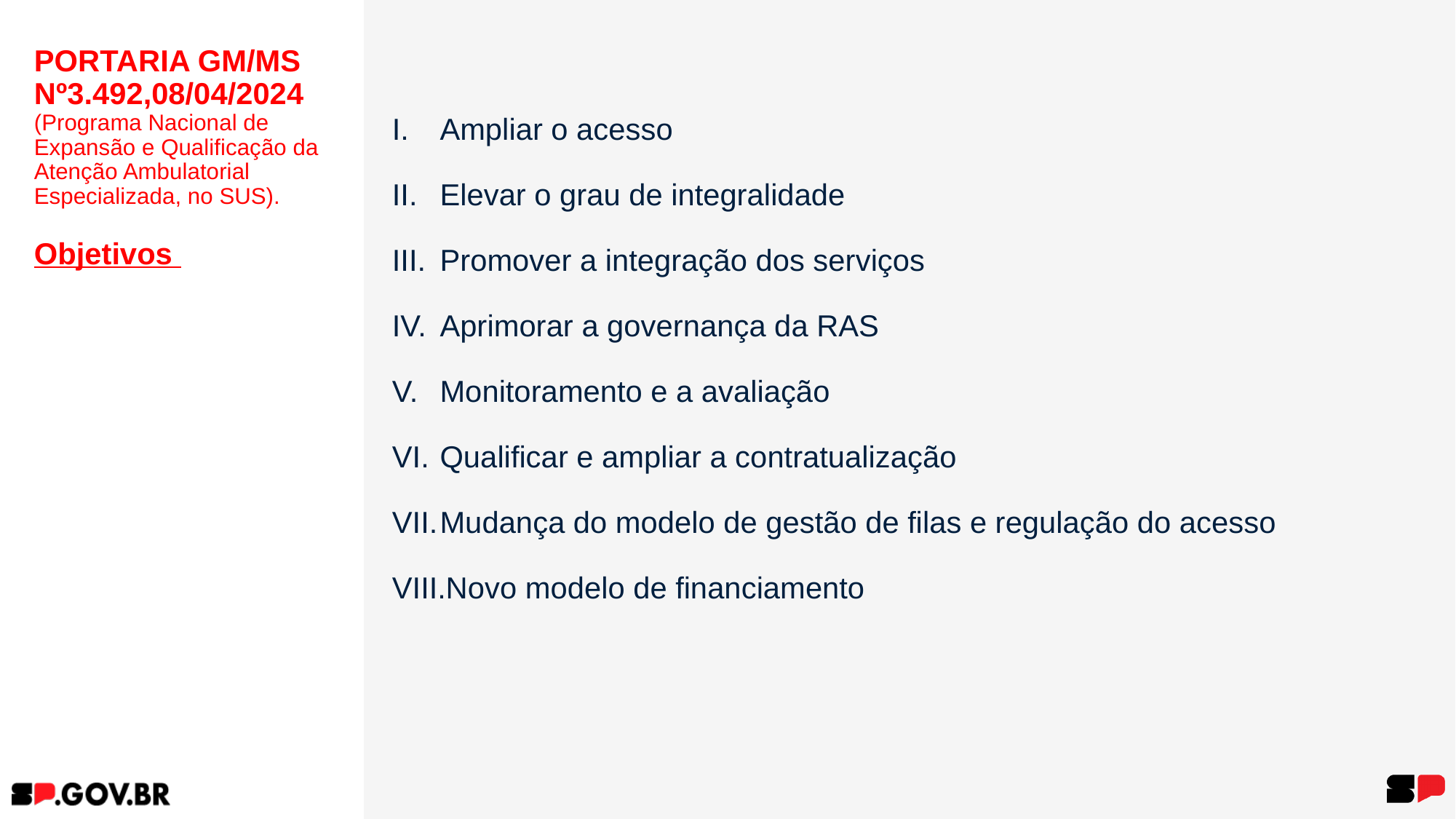

# PORTARIA GM/MS Nº3.492,08/04/2024 (Programa Nacional de Expansão e Qualificação da Atenção Ambulatorial Especializada, no SUS). Objetivos
Ampliar o acesso

Elevar o grau de integralidade

Promover a integração dos serviços

Aprimorar a governança da RAS

Monitoramento e a avaliação

Qualificar e ampliar a contratualização

Mudança do modelo de gestão de filas e regulação do acesso

Novo modelo de financiamento